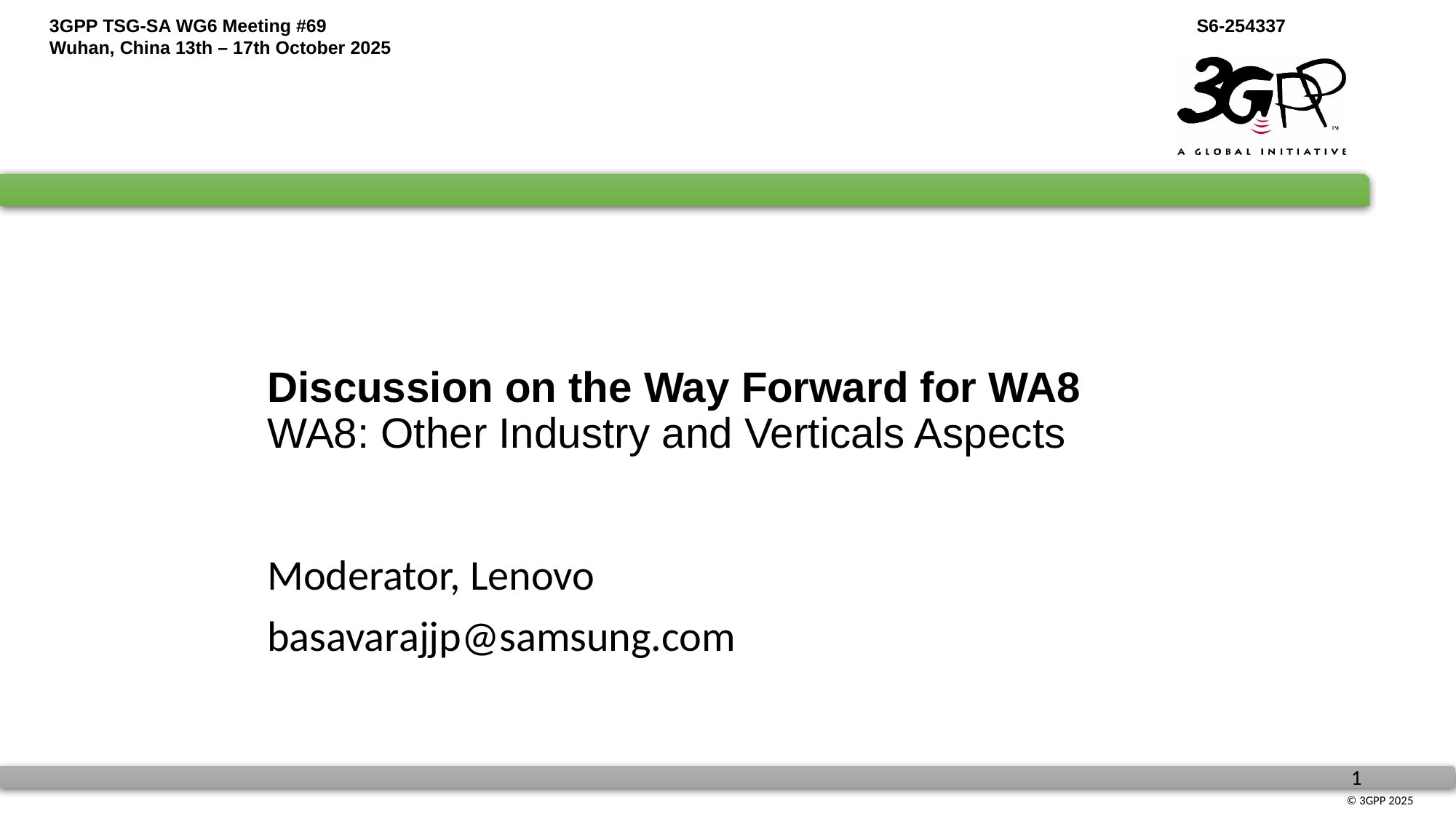

# Discussion on the Way Forward for WA8 WA8: Other Industry and Verticals Aspects
Moderator, Lenovo
basavarajjp@samsung.com